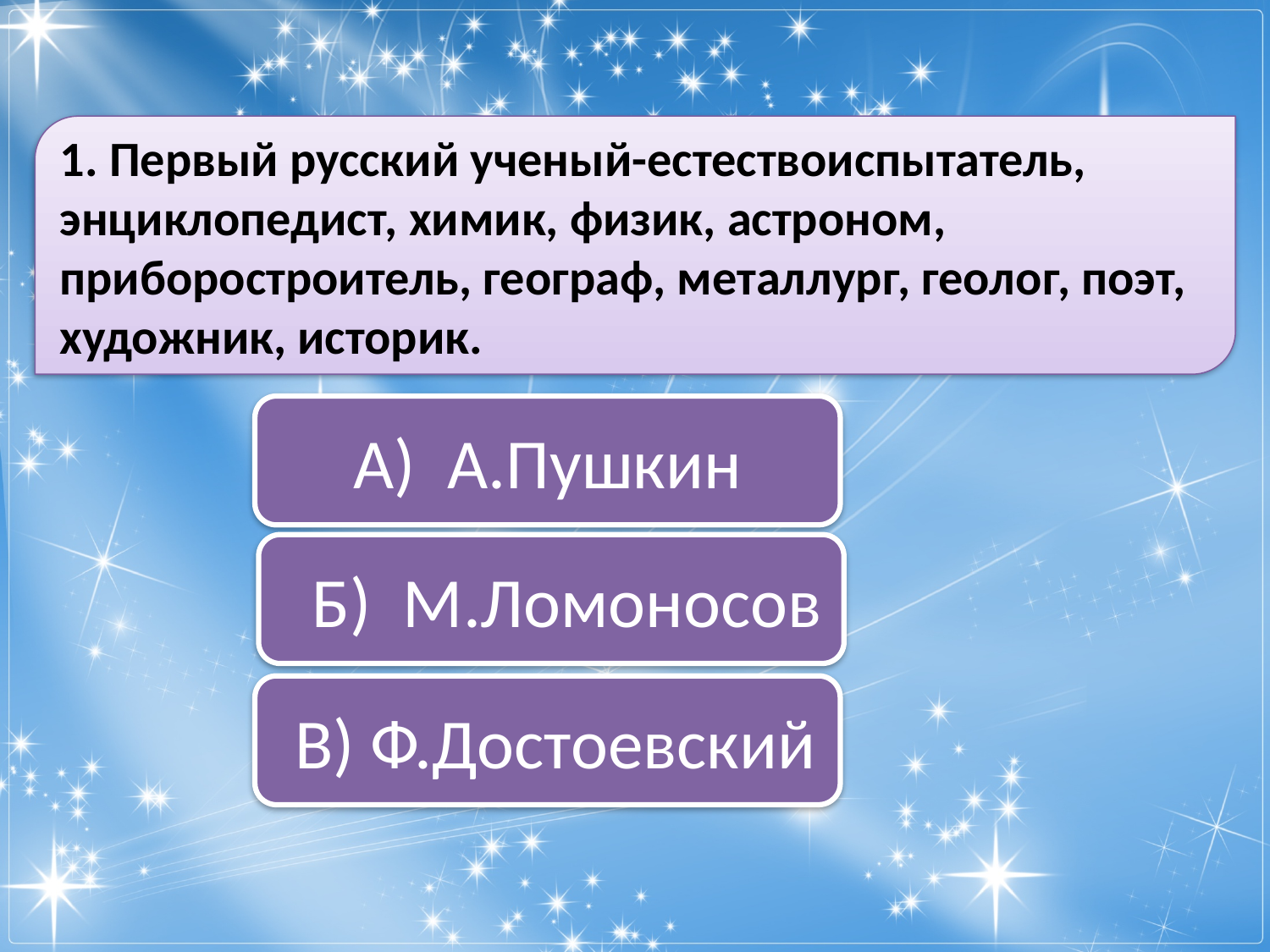

1. Первый русский ученый-естествоиспытатель, энциклопедист, химик, физик, астроном, приборостроитель, географ, металлург, геолог, поэт, художник, историк.
А)  А.Пушкин
  Б)  М.Ломоносов
 В) Ф.Достоевский